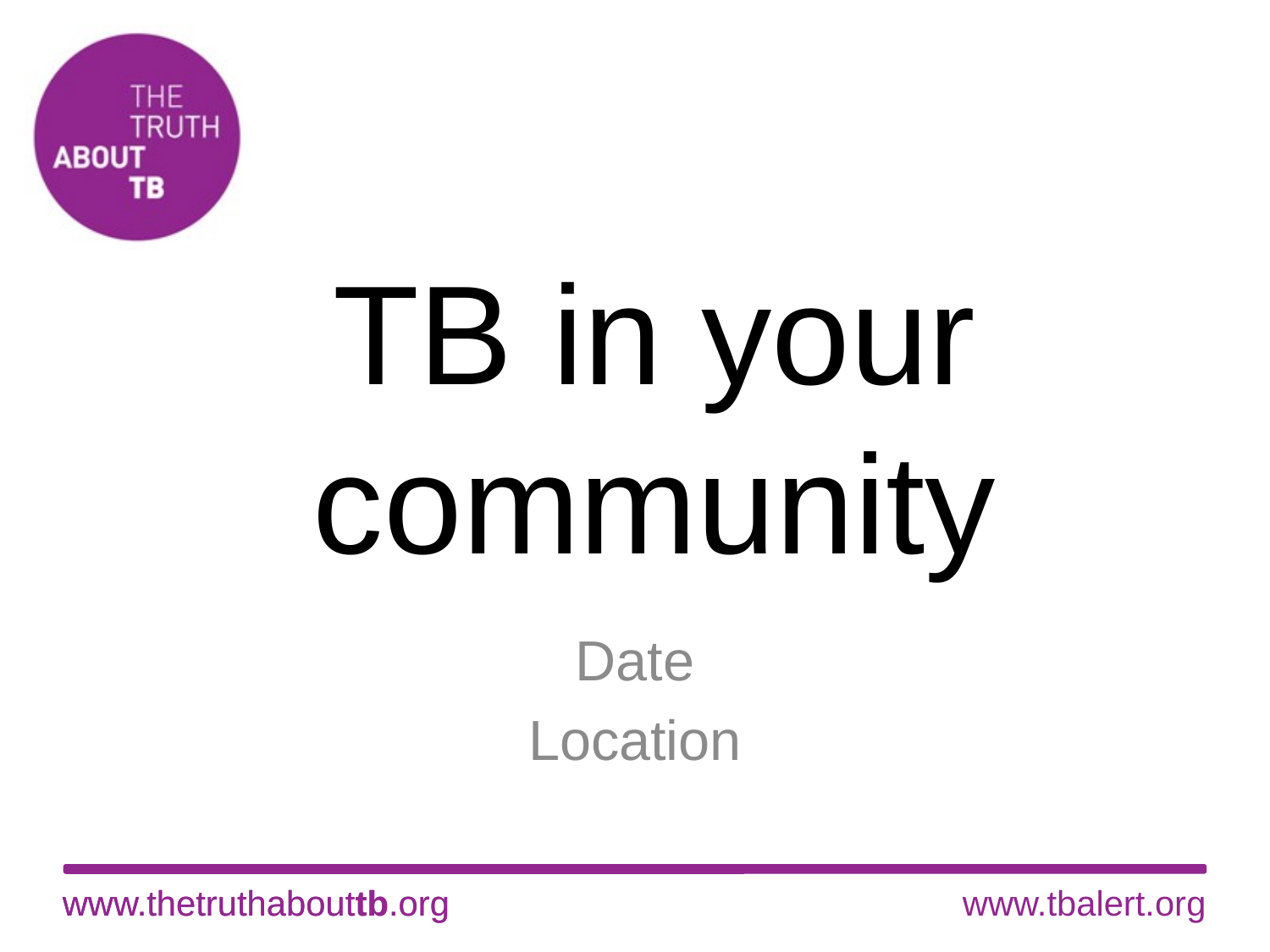

# TB in your community

Date
Location